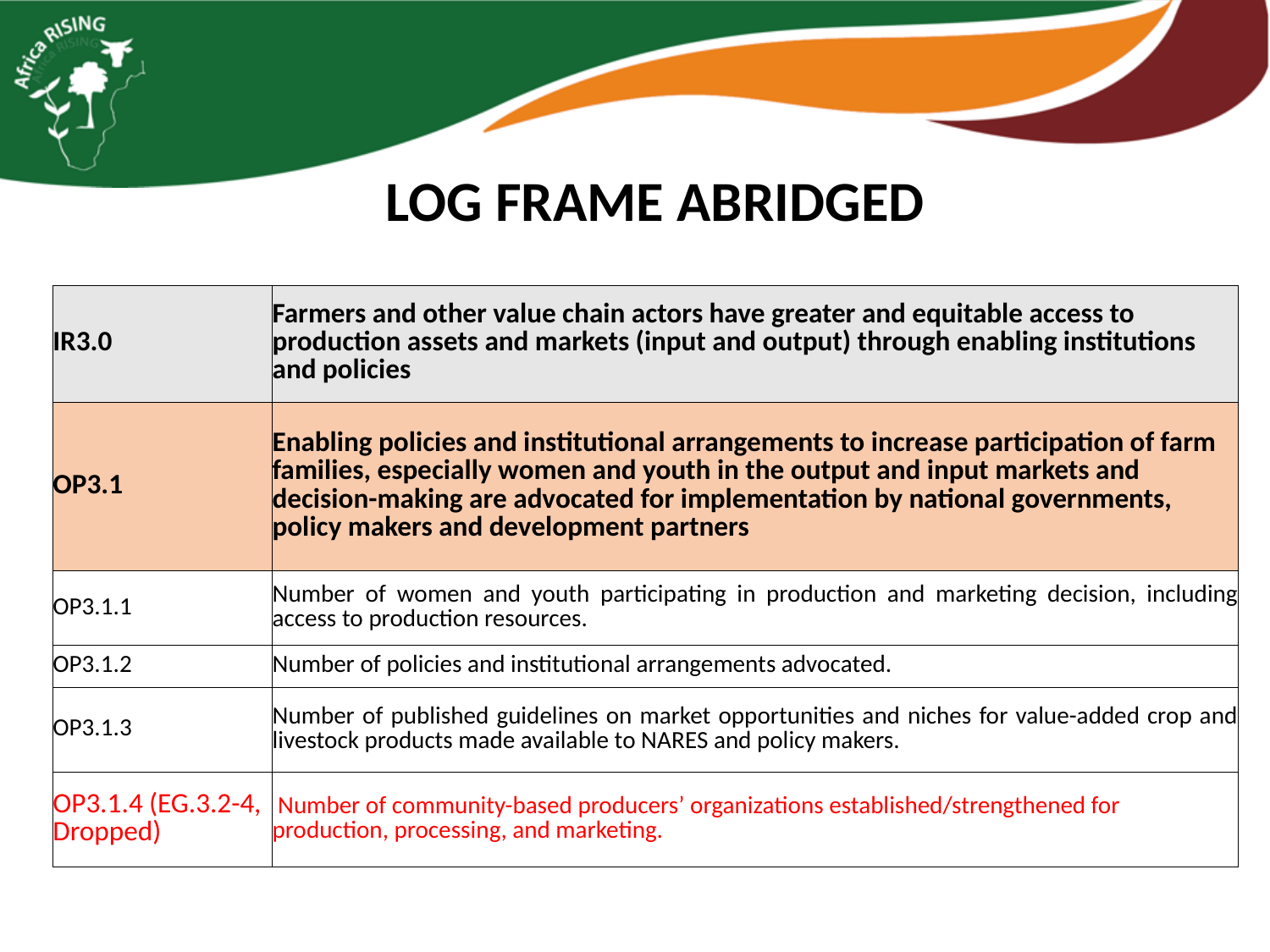

LOG FRAME ABRIDGED

| IR3.0 | Farmers and other value chain actors have greater and equitable access to production assets and markets (input and output) through enabling institutions and policies |
| --- | --- |
| OP3.1 | Enabling policies and institutional arrangements to increase participation of farm families, especially women and youth in the output and input markets and decision-making are advocated for implementation by national governments, policy makers and development partners |
| OP3.1.1 | Number of women and youth participating in production and marketing decision, including access to production resources. |
| OP3.1.2 | Number of policies and institutional arrangements advocated. |
| OP3.1.3 | Number of published guidelines on market opportunities and niches for value-added crop and livestock products made available to NARES and policy makers. |
| OP3.1.4 (EG.3.2-4, Dropped) | Number of community-based producers’ organizations established/strengthened for production, processing, and marketing. |